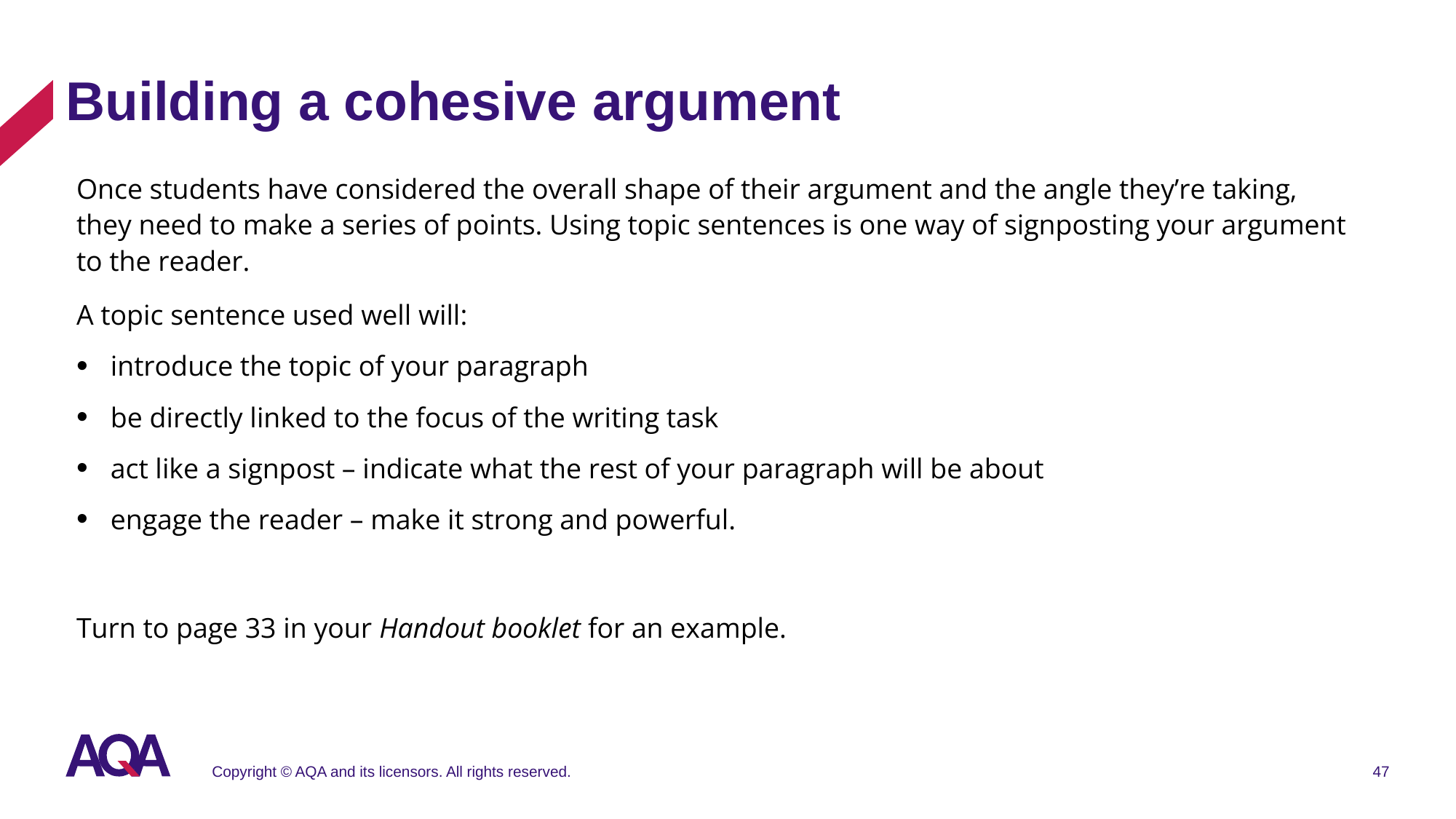

# Building a cohesive argument
Once students have considered the overall shape of their argument and the angle they’re taking, they need to make a series of points. Using topic sentences is one way of signposting your argument to the reader.
A topic sentence used well will:
introduce the topic of your paragraph​
be directly linked to the focus of the writing task​
act like a signpost – indicate what the rest of your paragraph will be about​
engage the reader – make it strong and powerful.

Turn to page 33 in your Handout booklet for an example.

Copyright © AQA and its licensors. All rights reserved.
47